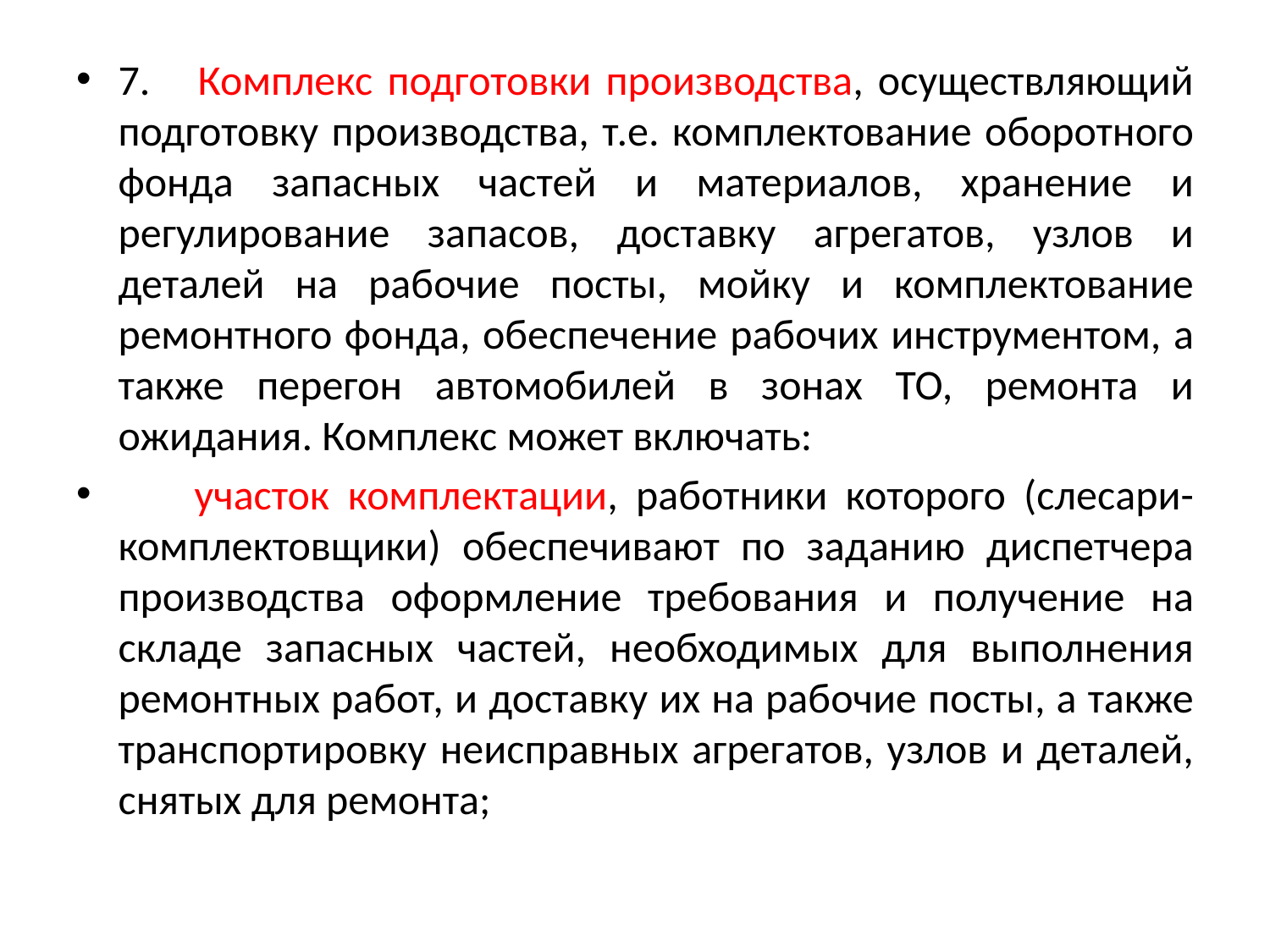

7.     Комплекс подготовки производства, осуществляющий подготовку производства, т.е. комплектование оборотного фонда запасных частей и материалов, хранение и регулирование запасов, доставку агрегатов, узлов и деталей на рабочие посты, мойку и комплектование ремонтного фонда, обеспечение рабочих инструментом, а также перегон автомобилей в зонах ТО, ремонта и ожидания. Комплекс может включать:
        участок комплектации, работники которого (слесари-комплектовщики) обеспечивают по заданию диспетчера производства оформление требования и получение на складе запасных частей, необходимых для выполнения ремонтных работ, и доставку их на рабочие посты, а также транспортировку неисправных агрегатов, узлов и деталей, снятых для ремонта;